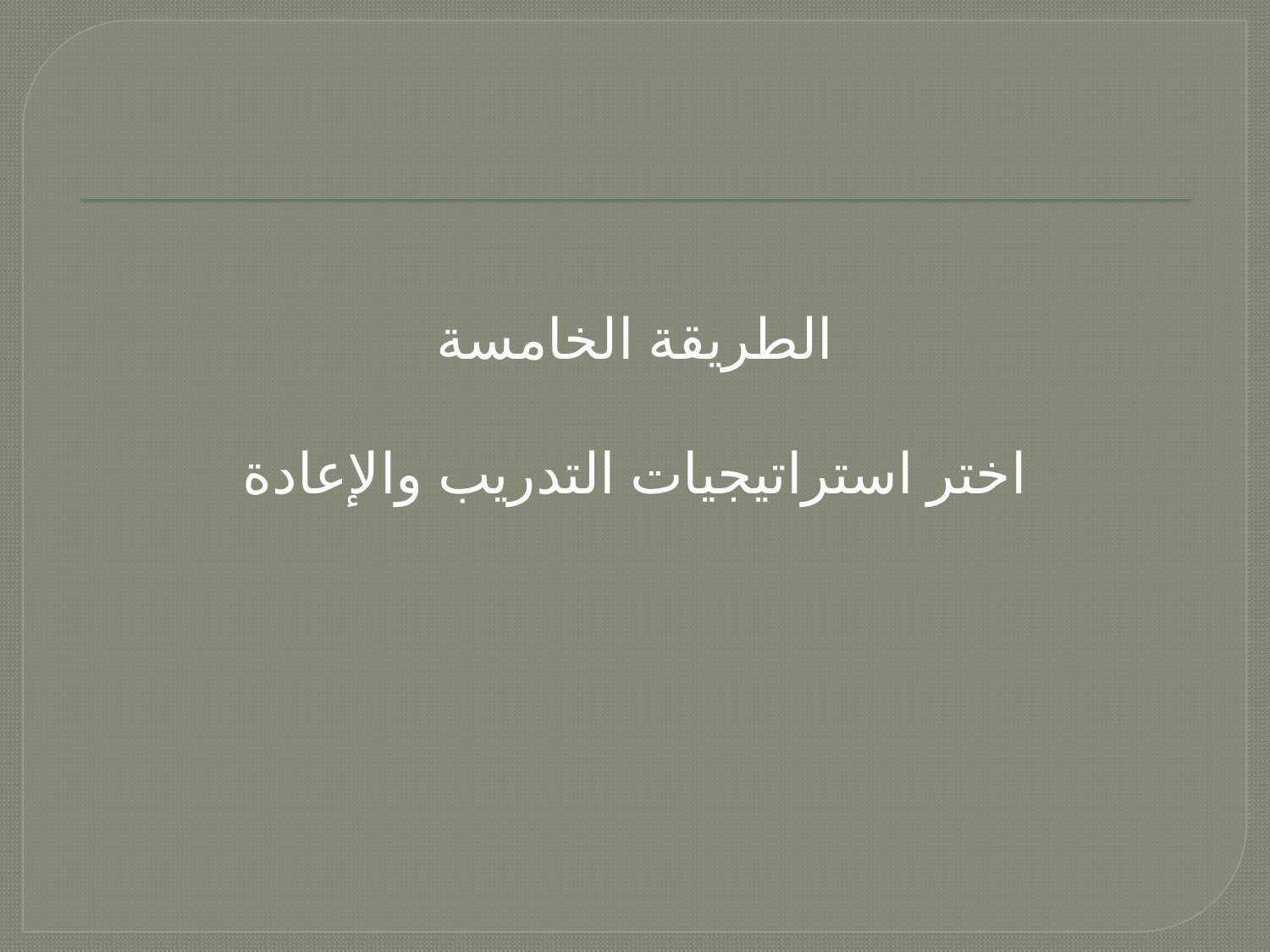

#

الطريقة الخامسة

اختر استراتيجيات التدريب والإعادة